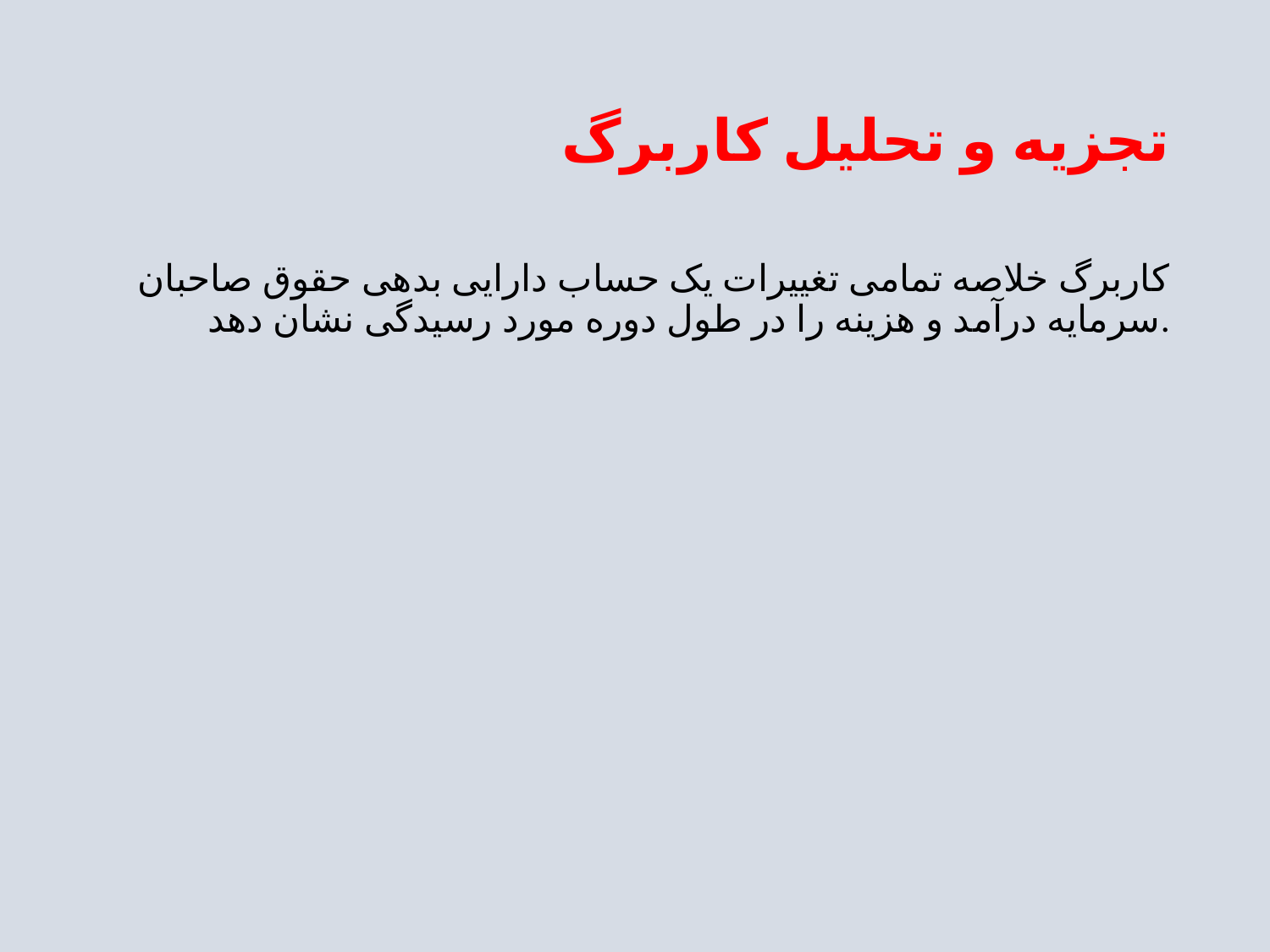

# تجزیه و تحلیل کاربرگ
کاربرگ خلاصه تمامی تغییرات یک حساب دارایی بدهی حقوق صاحبان سرمایه درآمد و هزینه را در طول دوره مورد رسیدگی نشان دهد.